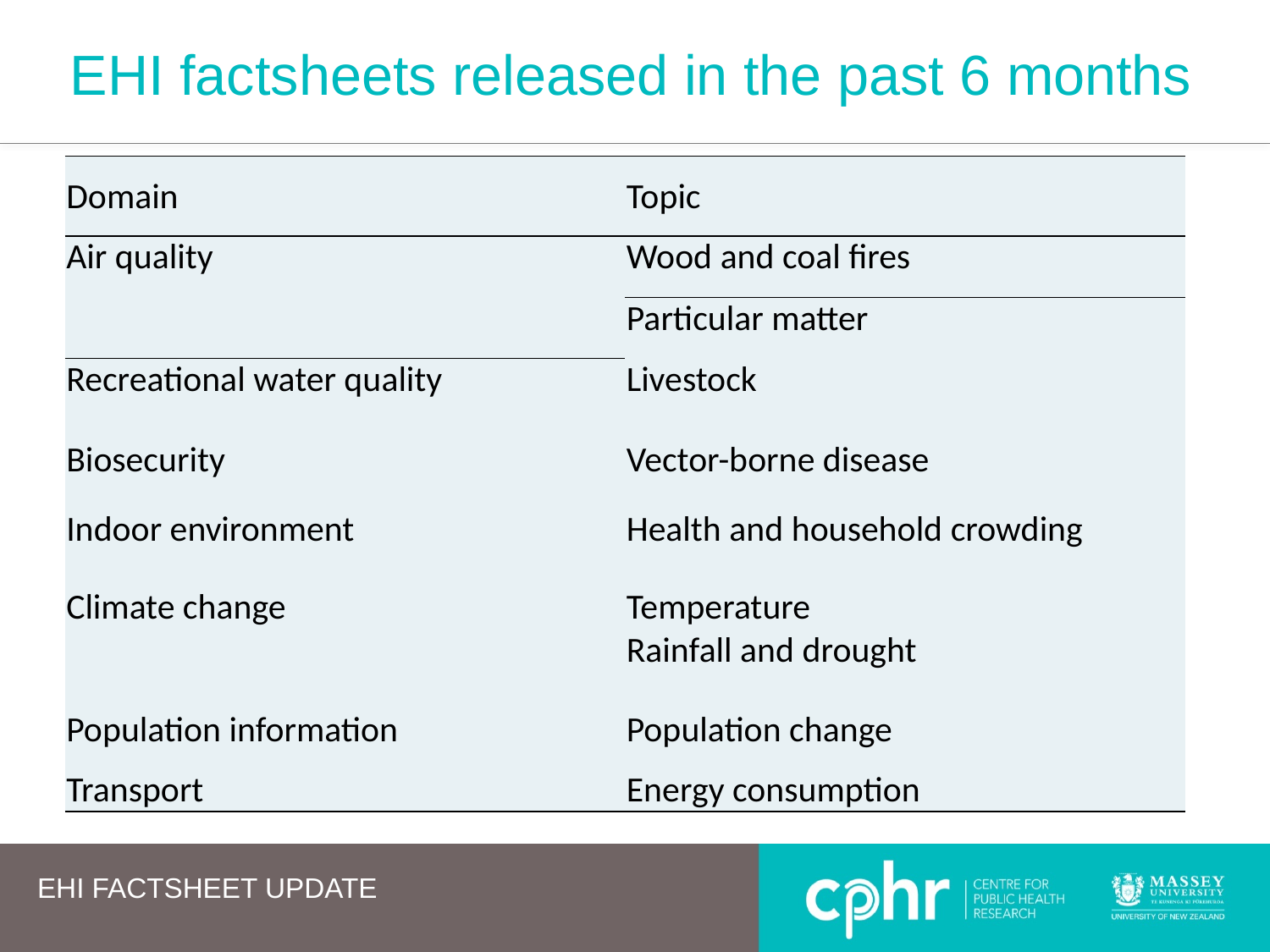

# EHI factsheets released in the past 6 months
| Domain | Topic |
| --- | --- |
| Air quality | Wood and coal fires |
|  | Particular matter |
| Recreational water quality | Livestock |
| Biosecurity | Vector-borne disease |
| Indoor environment | Health and household crowding |
| Climate change | Temperature |
|  | Rainfall and drought |
| Population information | Population change |
| Transport | Energy consumption |

EHI FACTSHEET UPDATE